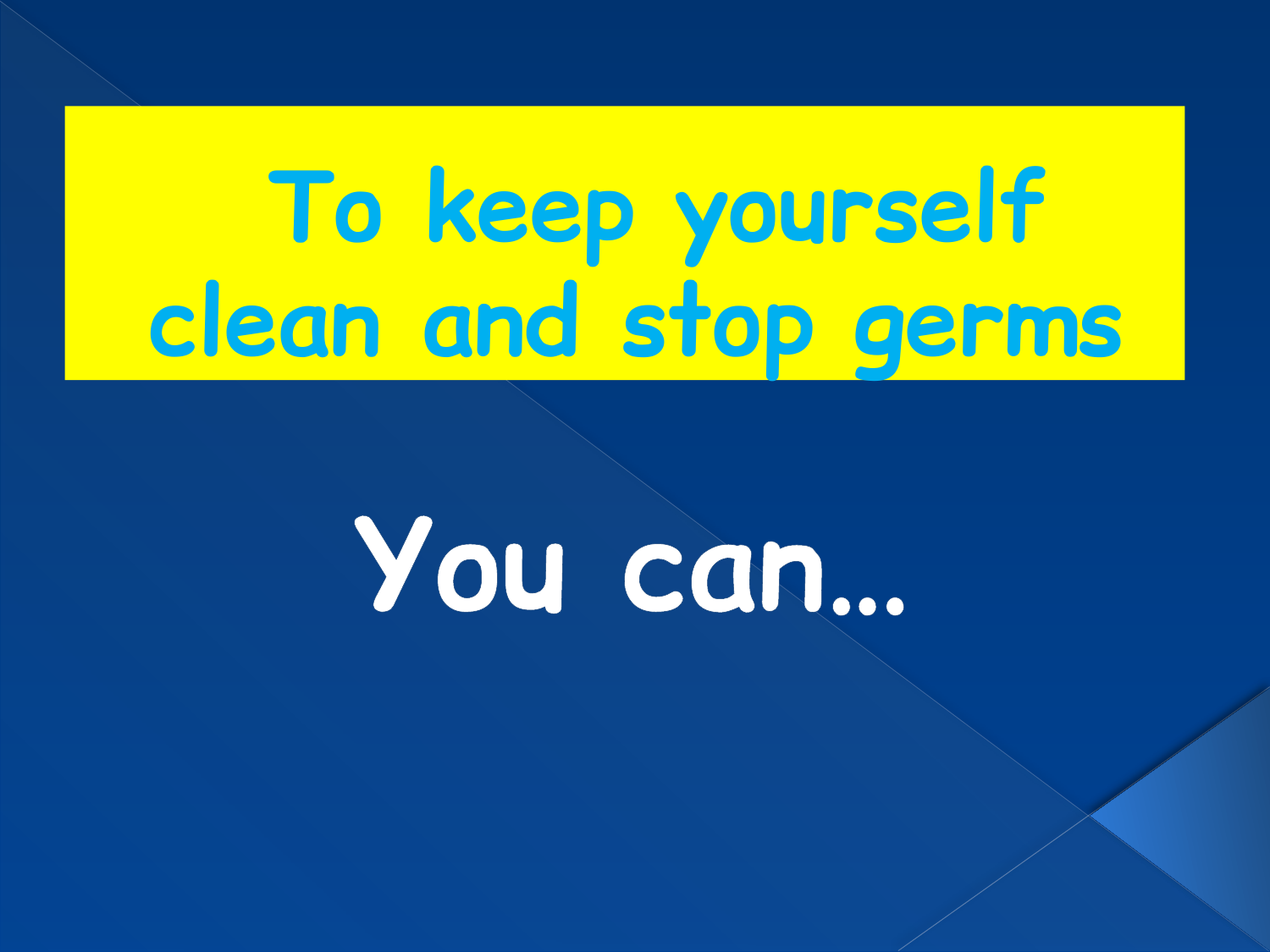

# To keep yourself clean and stop germs
You can…